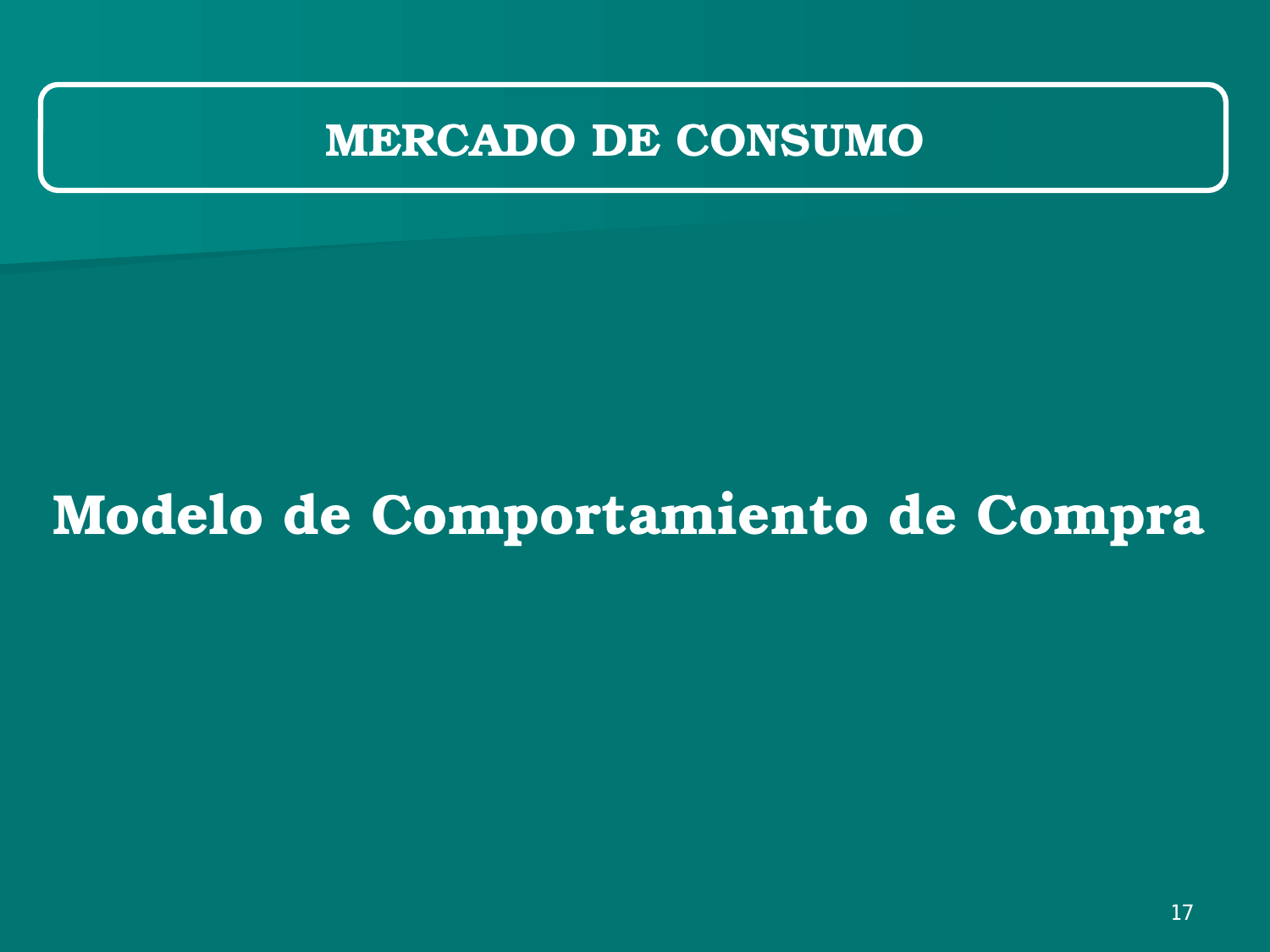

MERCADO DE CONSUMO
Modelo de Comportamiento de Compra
17